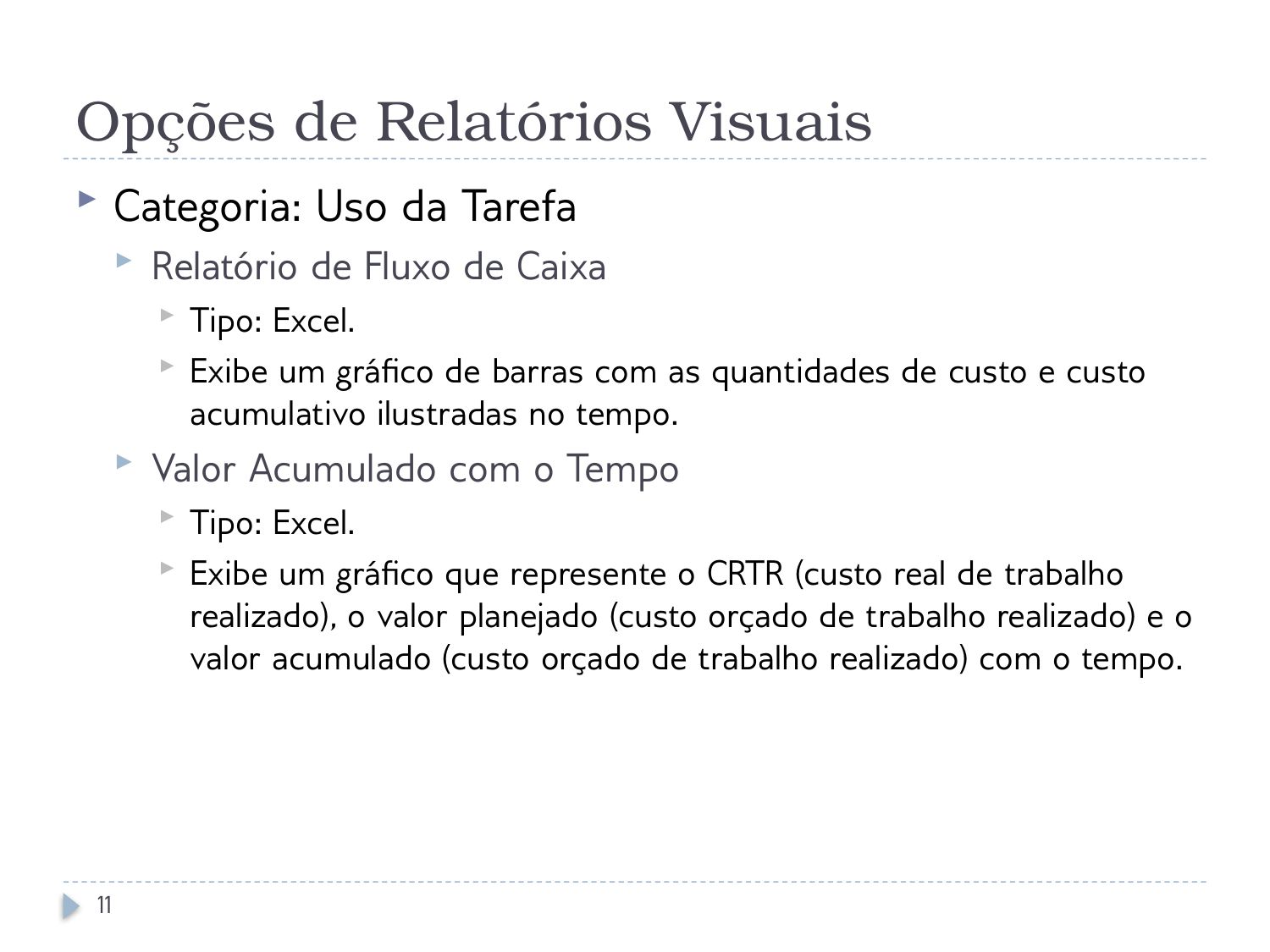

# Opções de Relatórios Visuais
Categoria: Uso da Tarefa
Relatório de Fluxo de Caixa
Tipo: Excel.
Exibe um gráfico de barras com as quantidades de custo e custo acumulativo ilustradas no tempo.
Valor Acumulado com o Tempo
Tipo: Excel.
Exibe um gráfico que represente o CRTR (custo real de trabalho realizado), o valor planejado (custo orçado de trabalho realizado) e o valor acumulado (custo orçado de trabalho realizado) com o tempo.

11